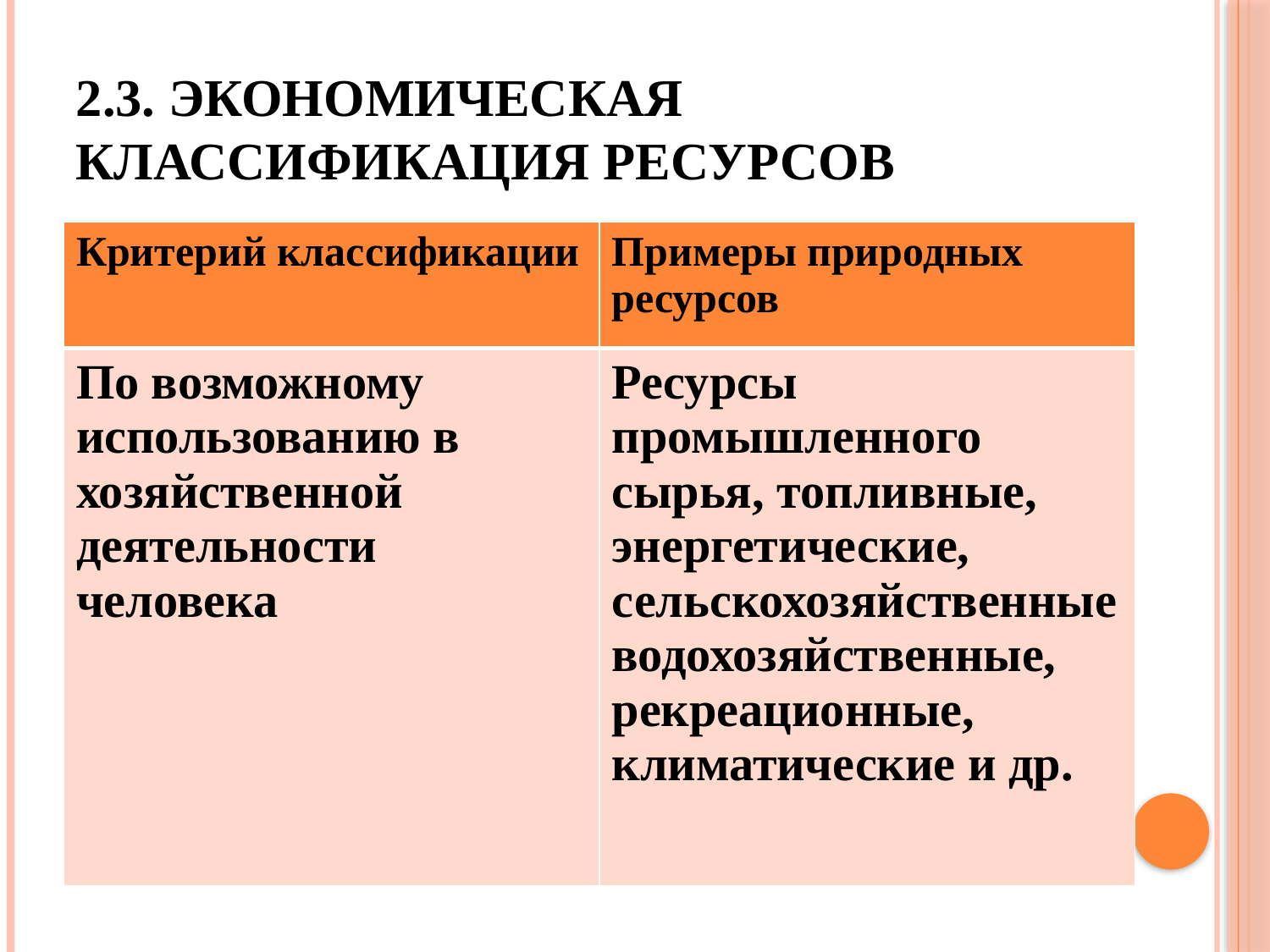

# 2.3. Экономическая  классификация ресурсов
| Критерий классификации | Примеры природных ресурсов |
| --- | --- |
| По возможному использованию в хозяйственной деятельности человека | Ресурсы промышленного сырья, топливные, энергетические, сельскохозяйственные водохозяйственные, рекреационные, климатические и др. |